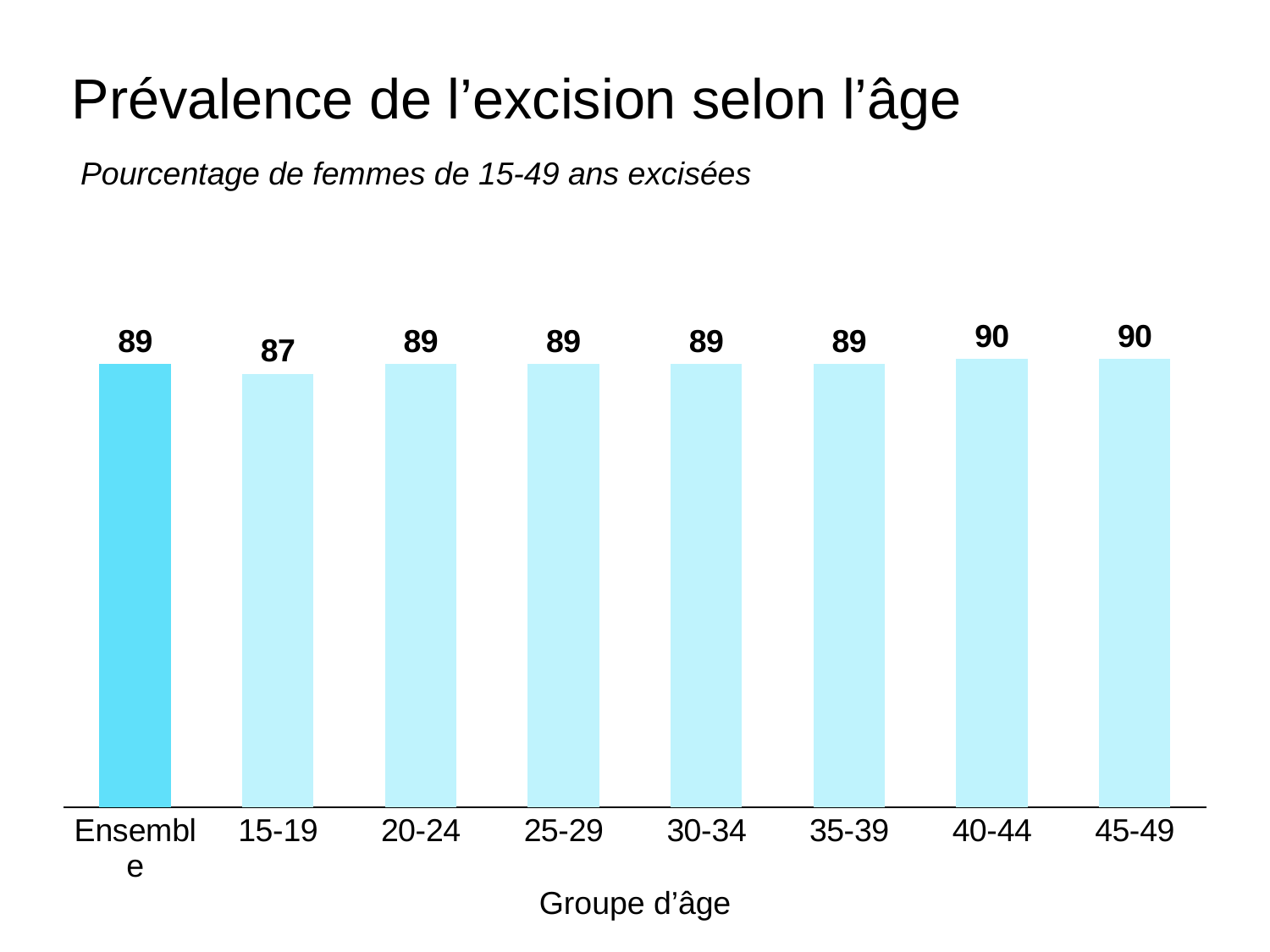

# Prévalence de l’excision selon l’âge
 Pourcentage de femmes de 15-49 ans excisées

### Chart

| Category | Column2 |
|---|---|
| Ensemble | 89.0 |
| 15-19 | 87.0 |
| 20-24 | 89.0 |
| 25-29 | 89.0 |
| 30-34 | 89.0 |
| 35-39 | 89.0 |
| 40-44 | 90.0 |
| 45-49 | 90.0 |
Groupe d’âge